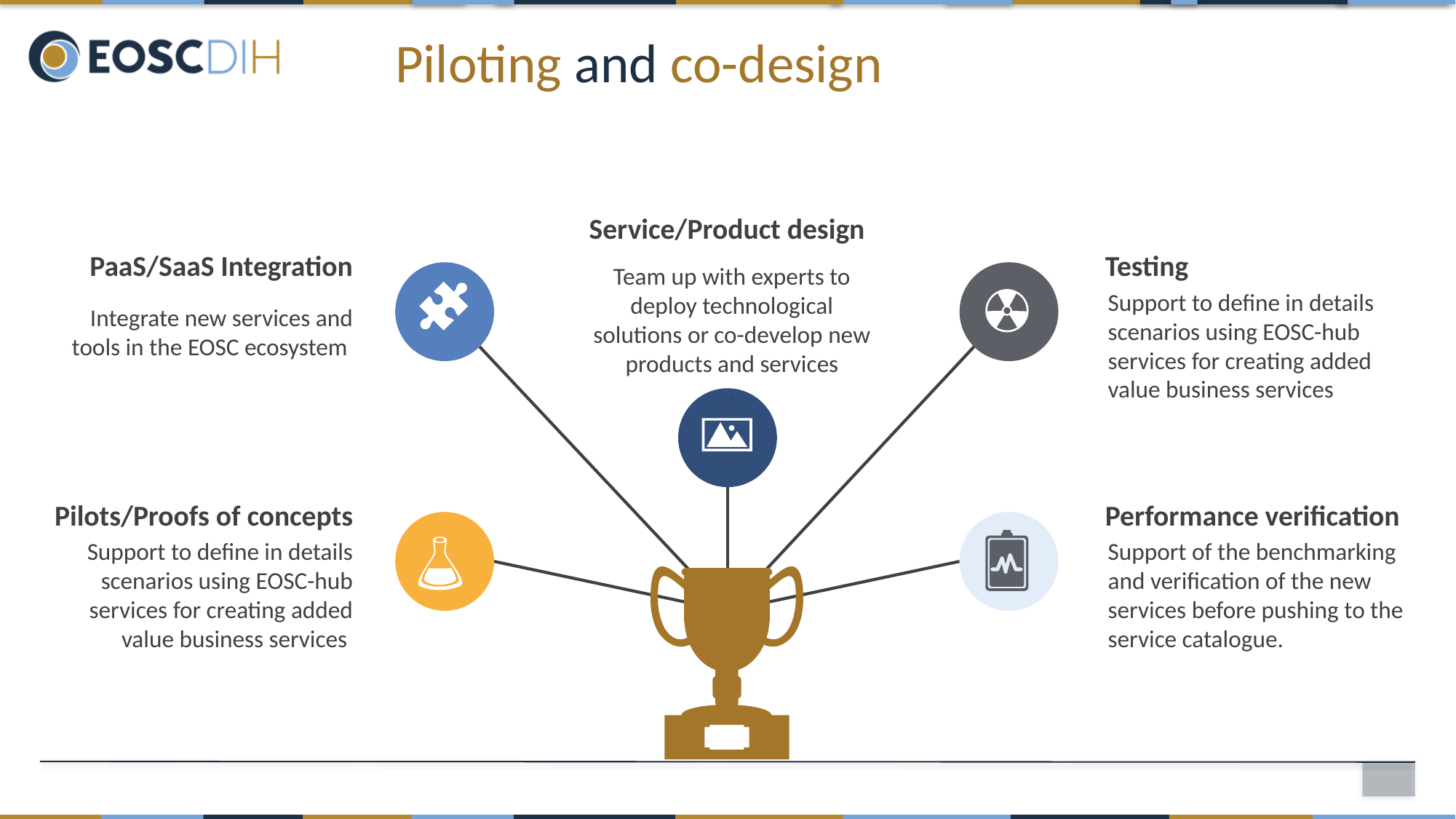

# Piloting and co-design
Service/Product design
Team up with experts to deploy technological solutions or co-develop new products and services
.
PaaS/SaaS Integration
Integrate new services and tools in the EOSC ecosystem
Testing
Support to define in details scenarios using EOSC-hub services for creating added value business services

Performance verification
Support of the benchmarking and verification of the new services before pushing to the service catalogue.
Pilots/Proofs of concepts
Support to define in details scenarios using EOSC-hub services for creating added value business services